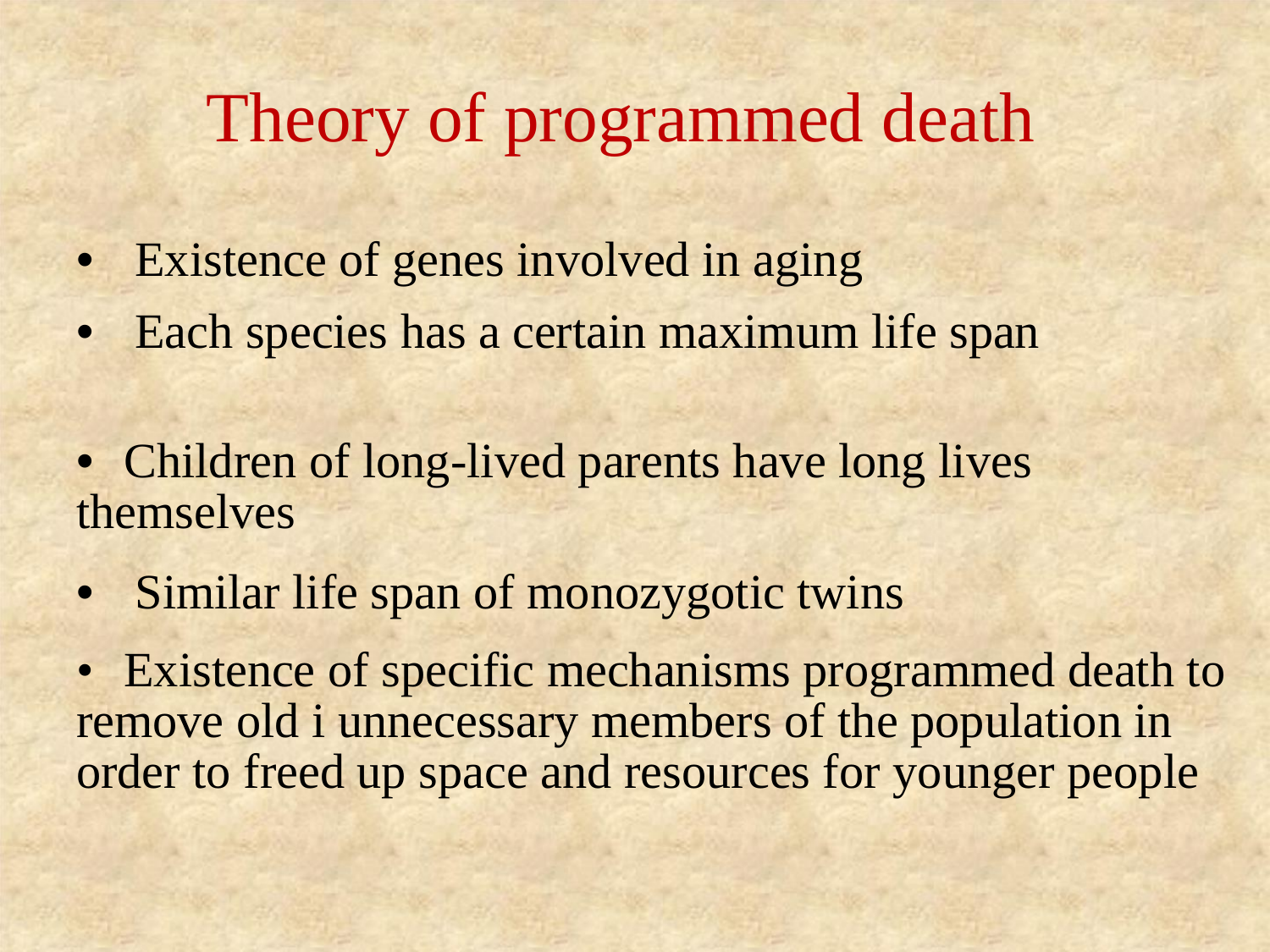

Theory of programmed death
•  Existence of genes involved in aging
•  Each species has a certain maximum life span

• Children of long-lived parents have long lives themselves
•  Similar life span of monozygotic twins
• Existence of specific mechanisms programmed death to remove old i unnecessary members of the population in order to freed up space and resources for younger people